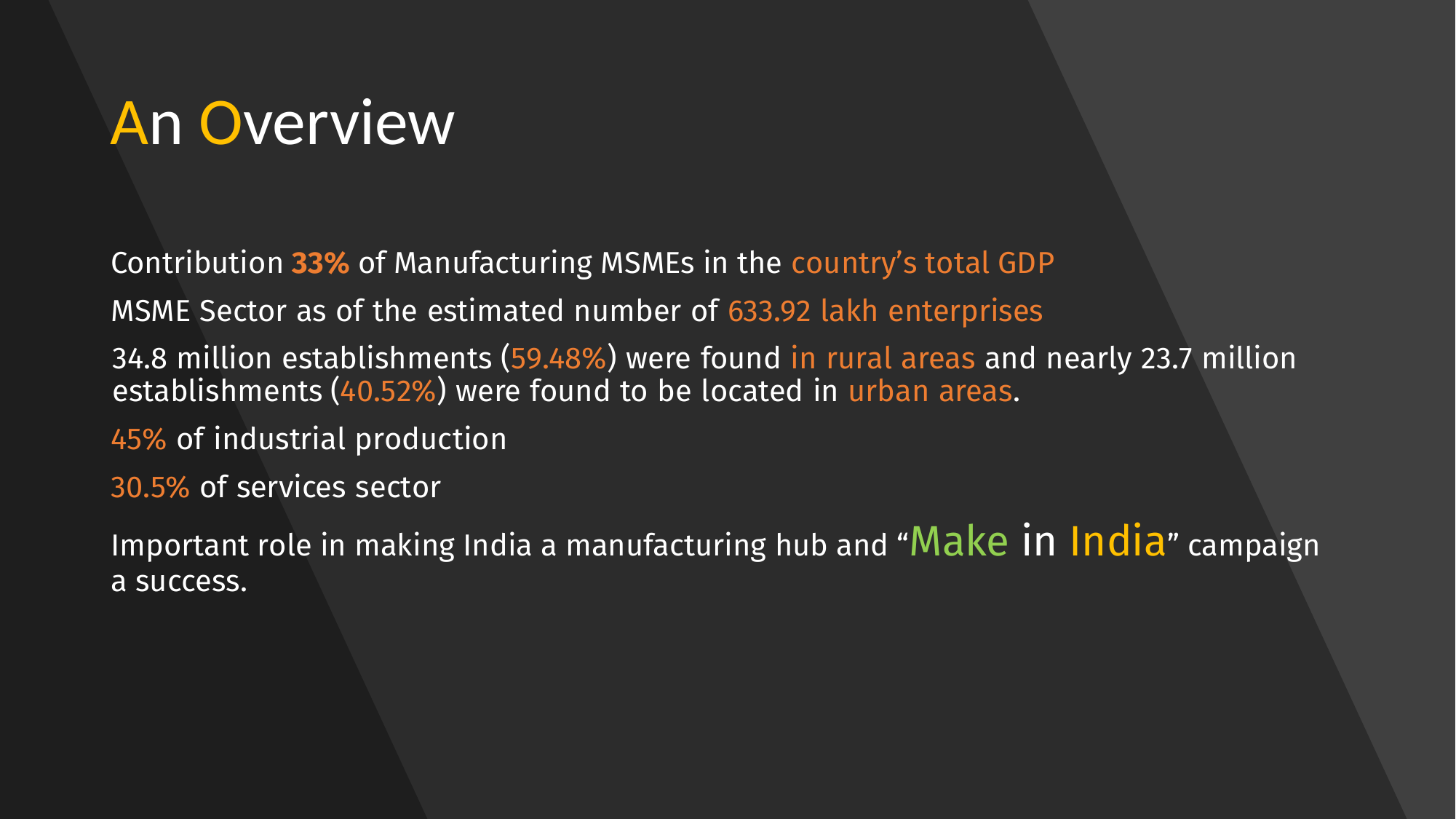

# An Overview
Contribution 33% of Manufacturing MSMEs in the country’s total GDP
MSME Sector as of the estimated number of 633.92 lakh enterprises
34.8 million establishments (59.48%) were found in rural areas and nearly 23.7 million establishments (40.52%) were found to be located in urban areas.
45% of industrial production
30.5% of services sector
Important role in making India a manufacturing hub and “Make in India” campaign a success.